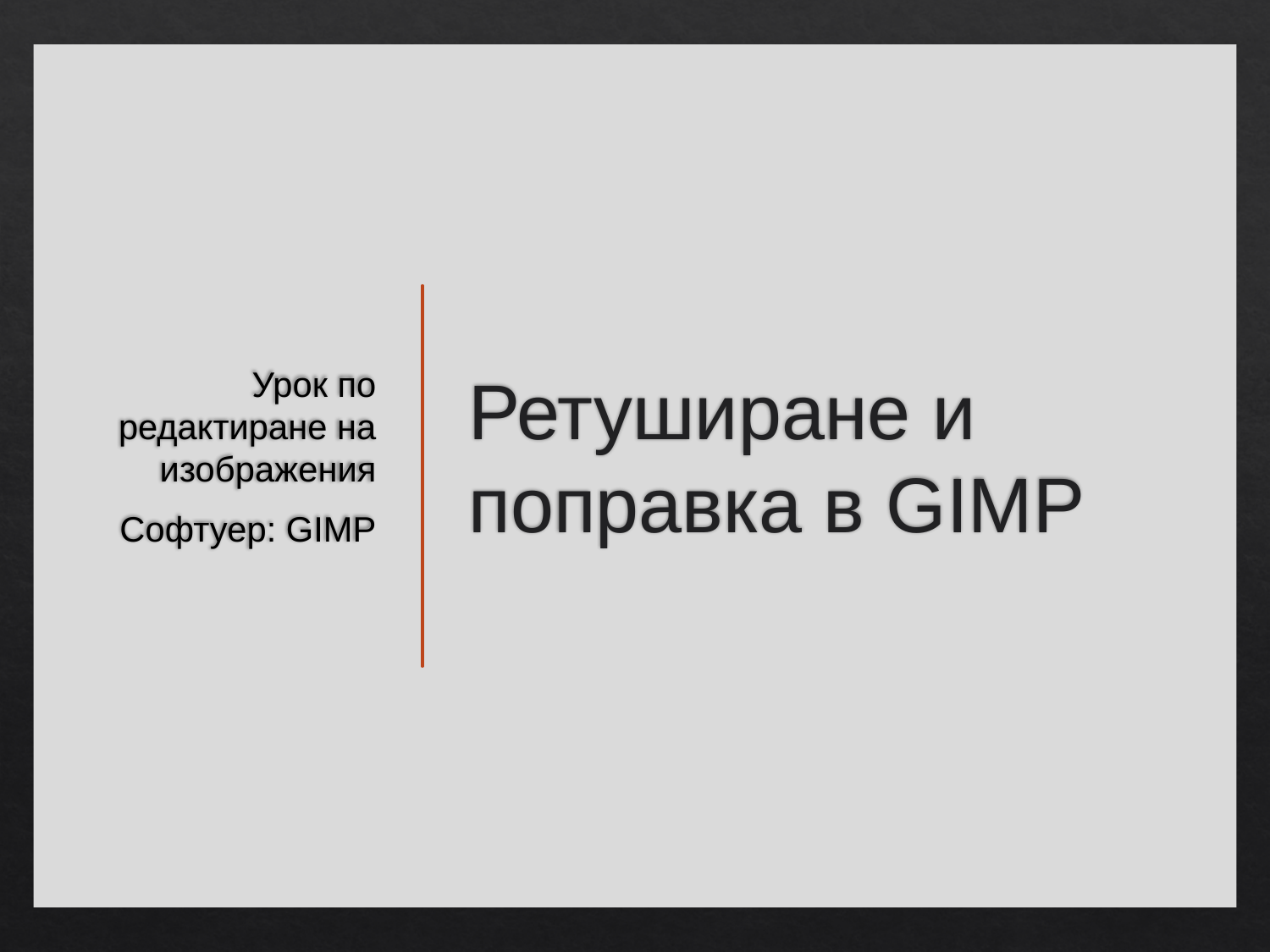

Урок по редактиране на изображения
Софтуер: GIMP
# Ретуширане и поправка в GIMP